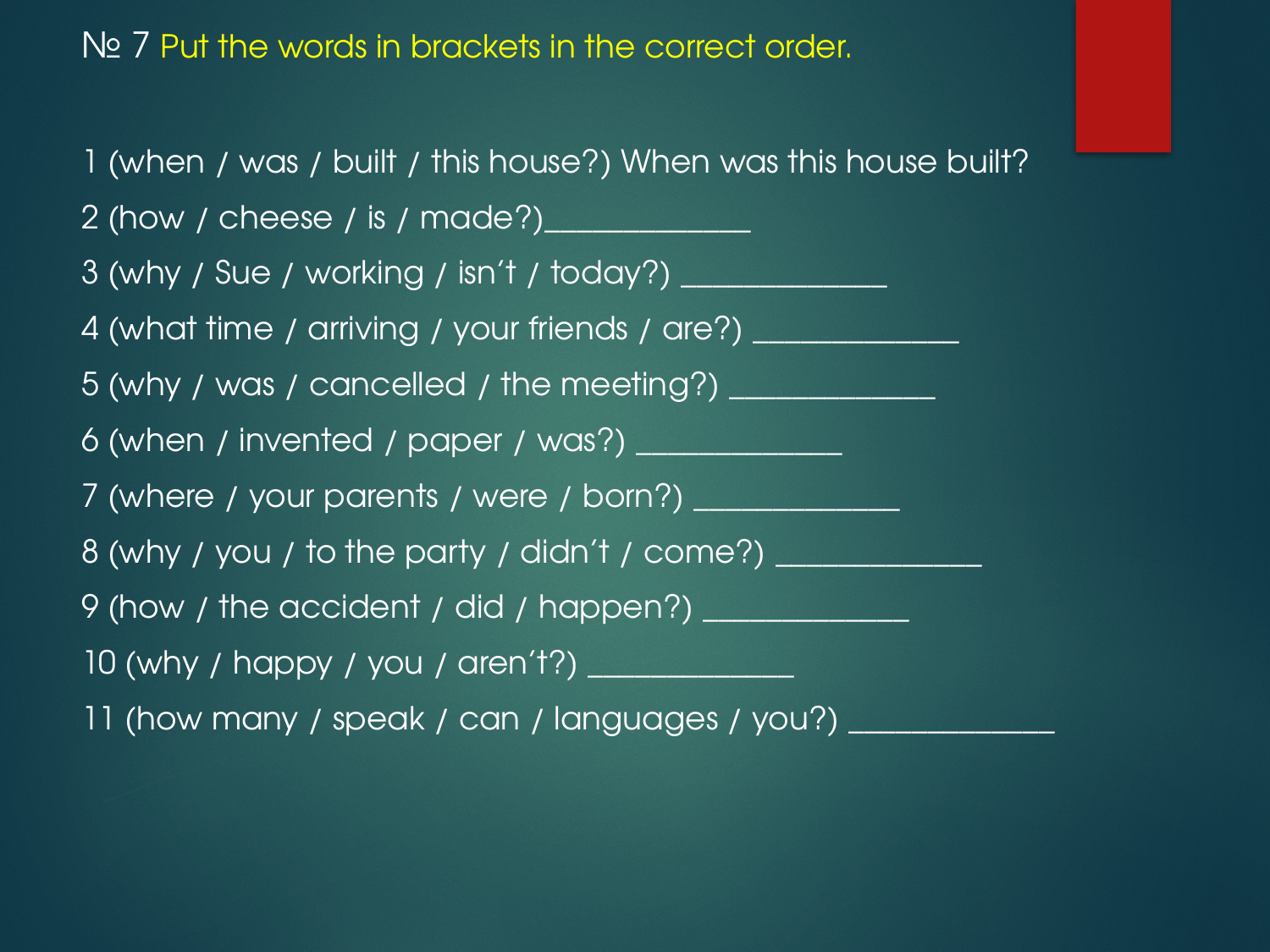

№ 7 Put the words in brackets in the correct order.
1 (when / was / built / this house?) When was this house built?
2 (how / cheese / is / made?)_____________
3 (why / Sue / working / isn’t / today?) _____________
4 (what time / arriving / your friends / are?) _____________
5 (why / was / cancelled / the meeting?) _____________
6 (when / invented / paper / was?) _____________
7 (where / your parents / were / born?) _____________
8 (why / you / to the party / didn’t / come?) _____________
9 (how / the accident / did / happen?) _____________
10 (why / happy / you / aren’t?) _____________
11 (how many / speak / can / languages / you?) _____________